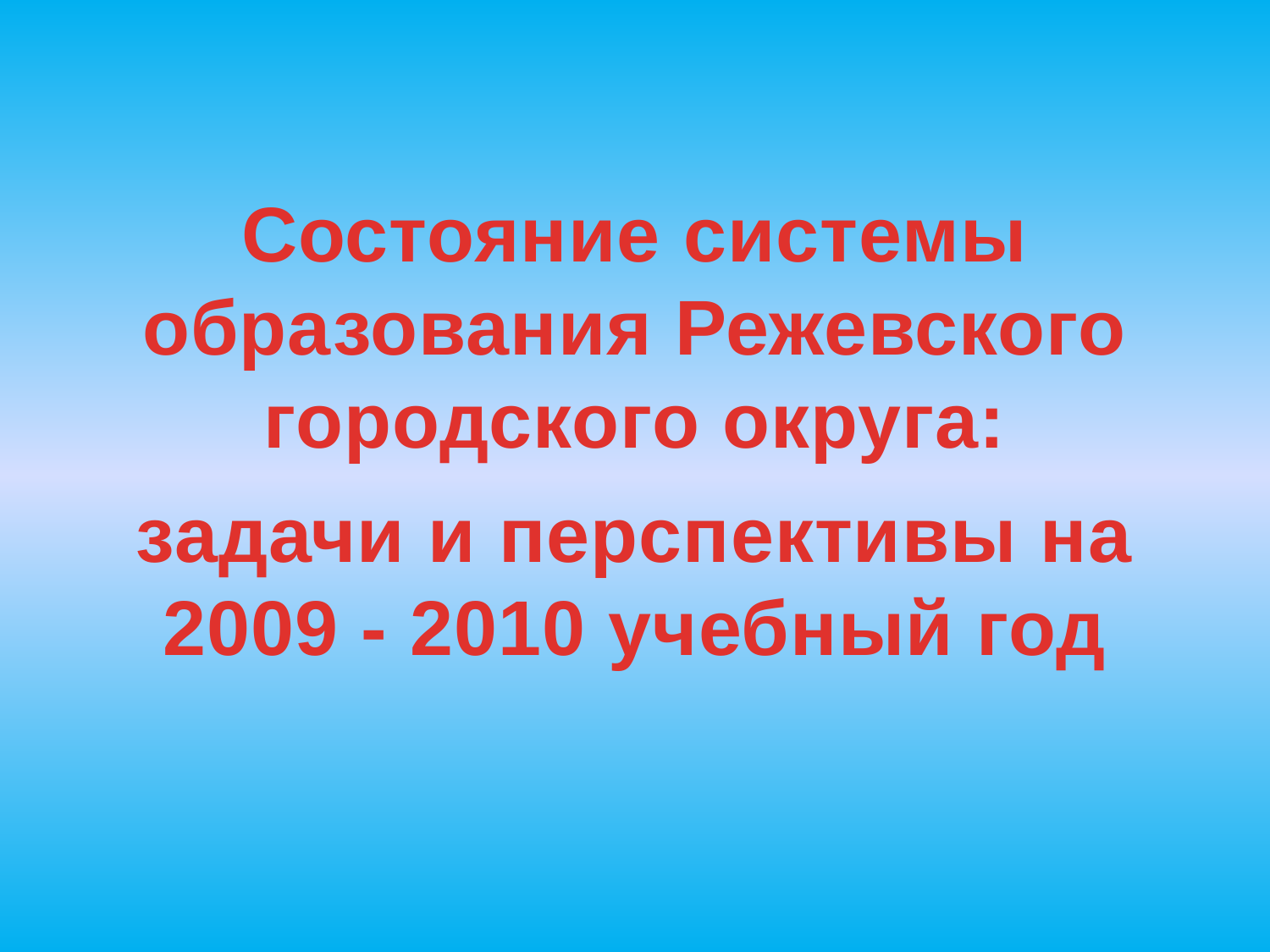

Состояние системы образования Режевского городского округа:
задачи и перспективы на 2009 - 2010 учебный год